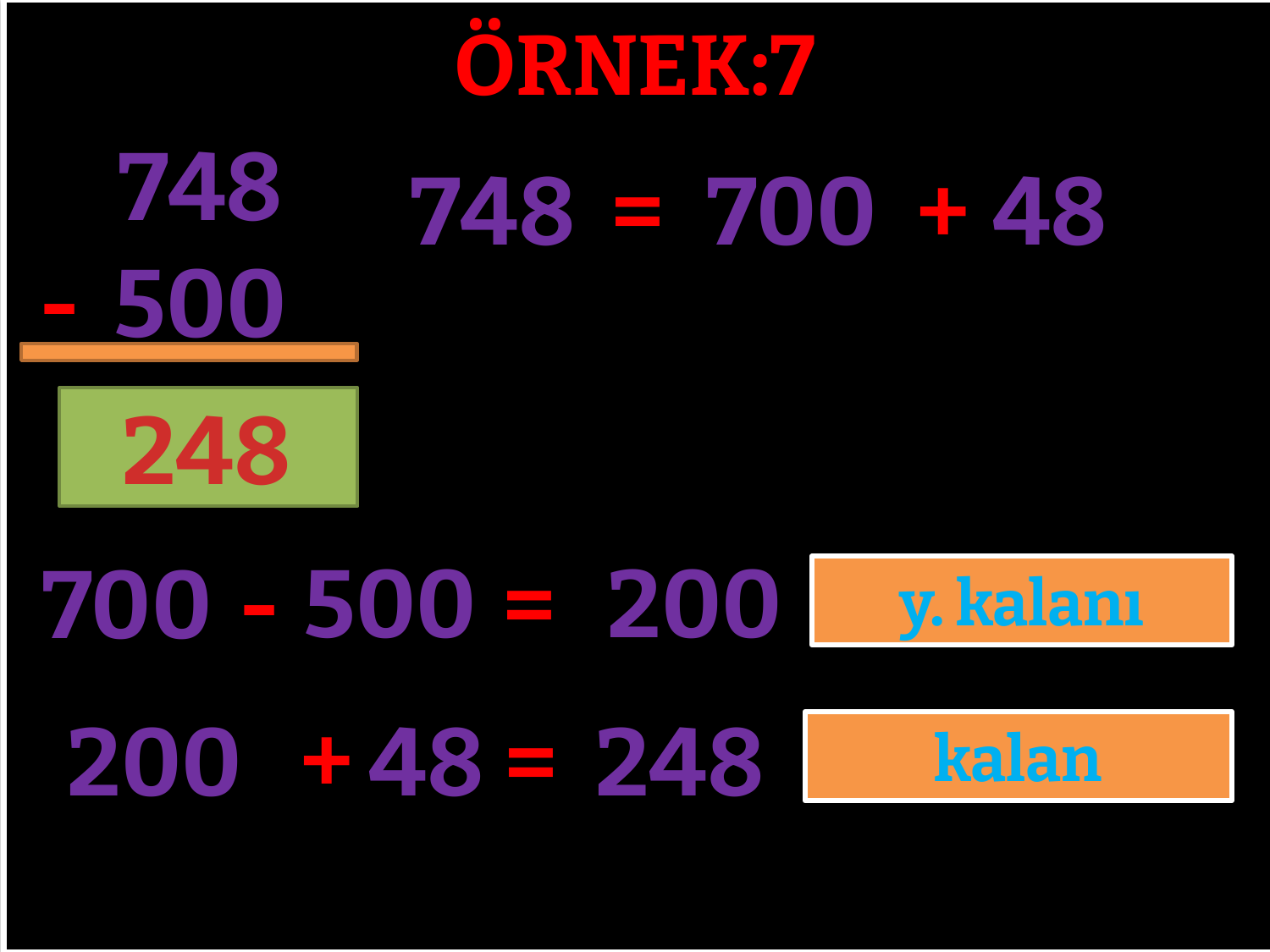

ÖRNEK:7
748
748
=
700
+
48
-
500
#

248

500
200
700
-
=
y. kalanı
+
200
48
=
248
kalan